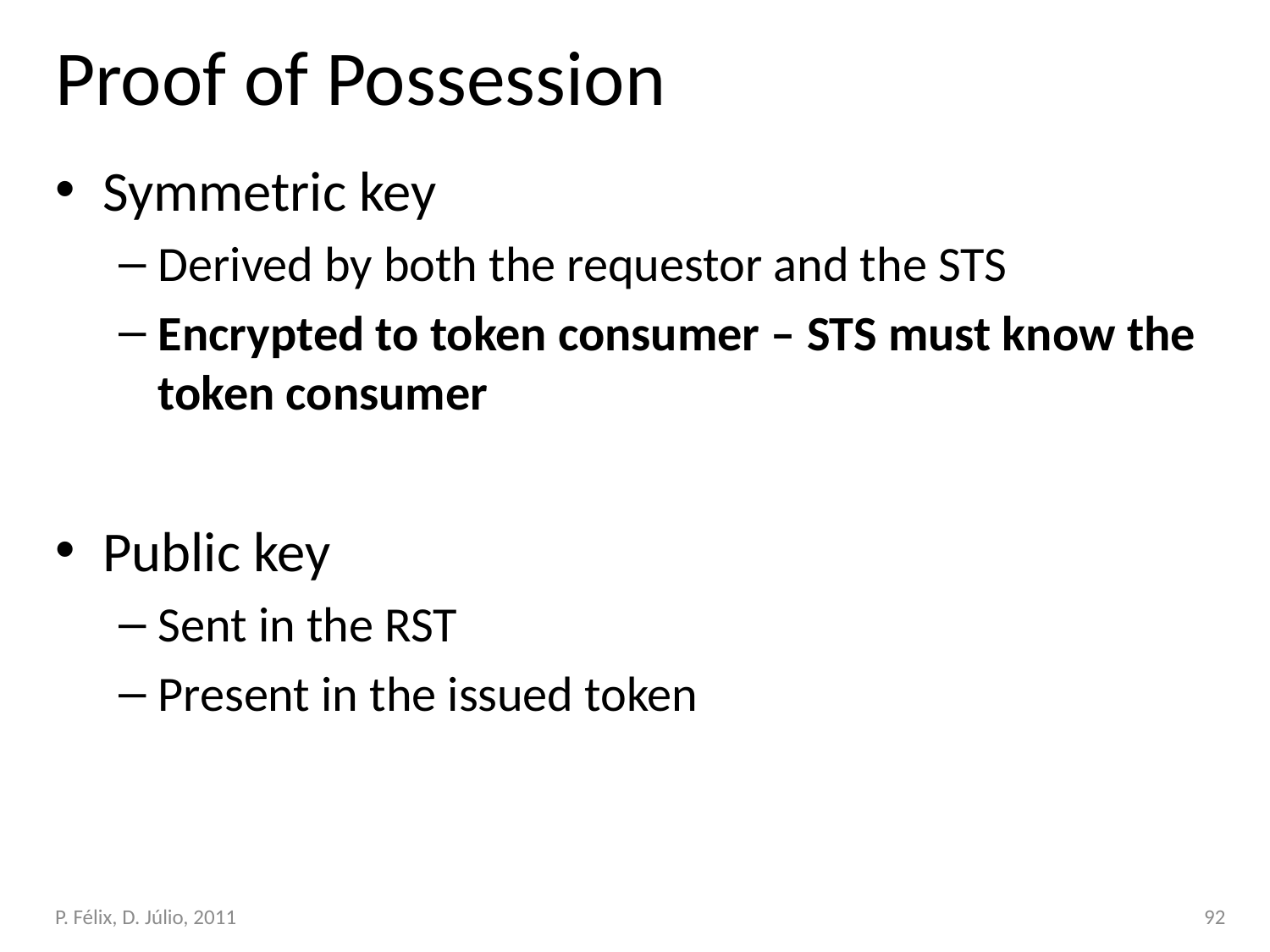

# Proof of Possession
Symmetric key
Derived by both the requestor and the STS
Encrypted to token consumer – STS must know the token consumer

Public key
Sent in the RST
Present in the issued token

P. Félix, D. Júlio, 2011
92